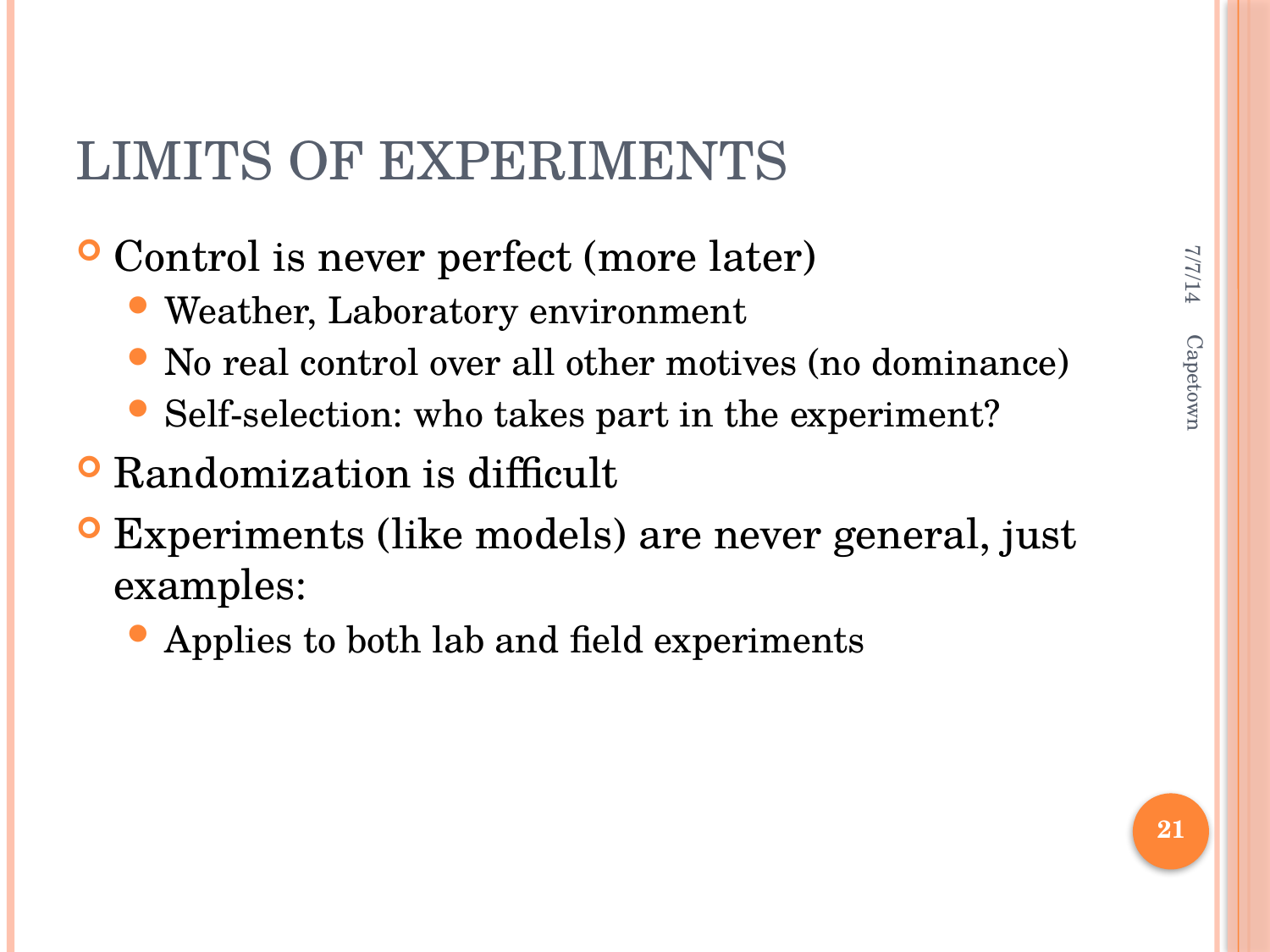

# Limits of experiments
7/7/14
Control is never perfect (more later)
Weather, Laboratory environment
No real control over all other motives (no dominance)
Self-selection: who takes part in the experiment?
Randomization is difficult
Experiments (like models) are never general, just examples:
Applies to both lab and field experiments
Capetown
21